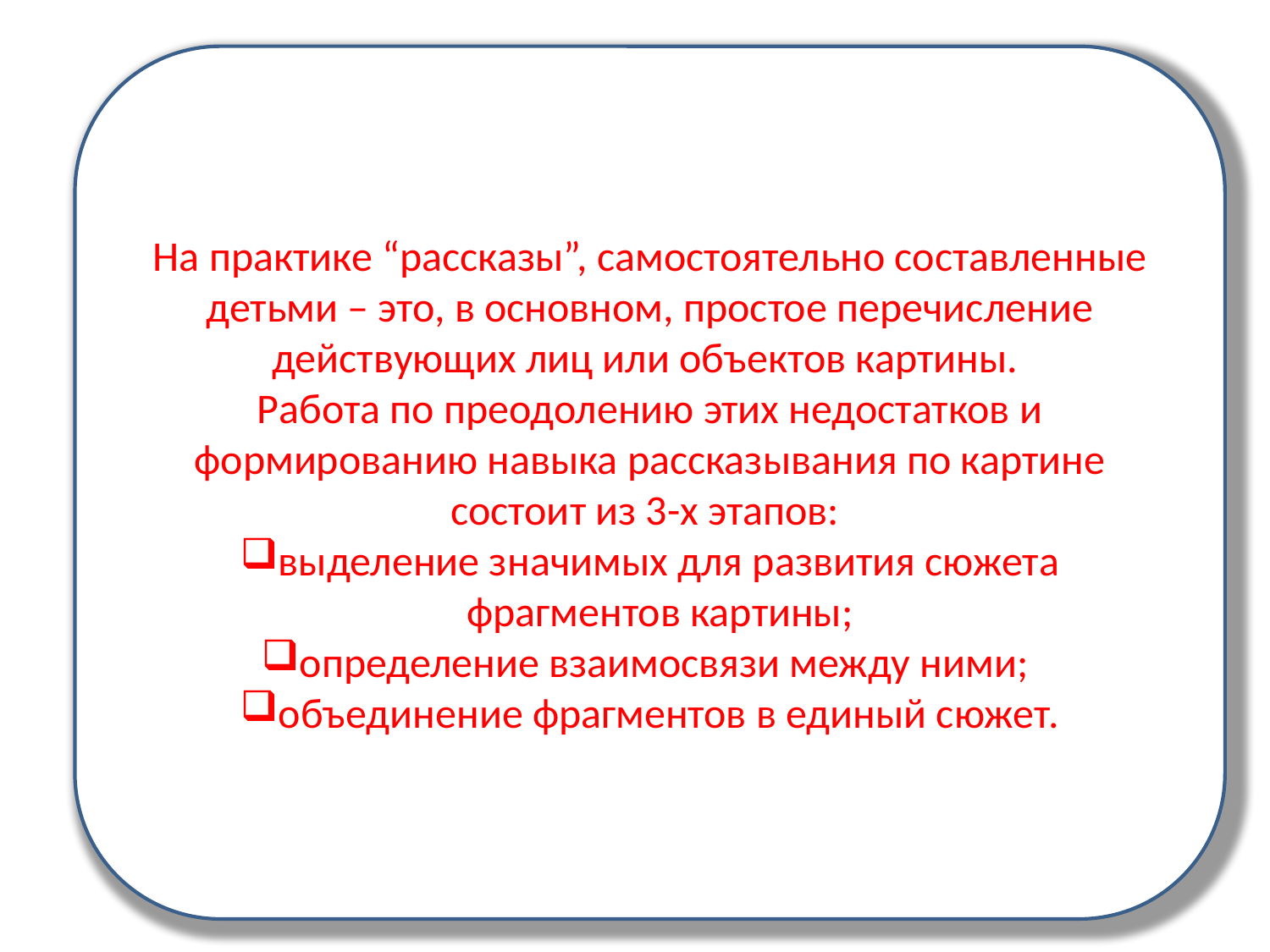

На практике “рассказы”, самостоятельно составленные детьми – это, в основном, простое перечисление действующих лиц или объектов картины.
Работа по преодолению этих недостатков и формированию навыка рассказывания по картине состоит из 3-х этапов:
выделение значимых для развития сюжета фрагментов картины;
определение взаимосвязи между ними;
объединение фрагментов в единый сюжет.